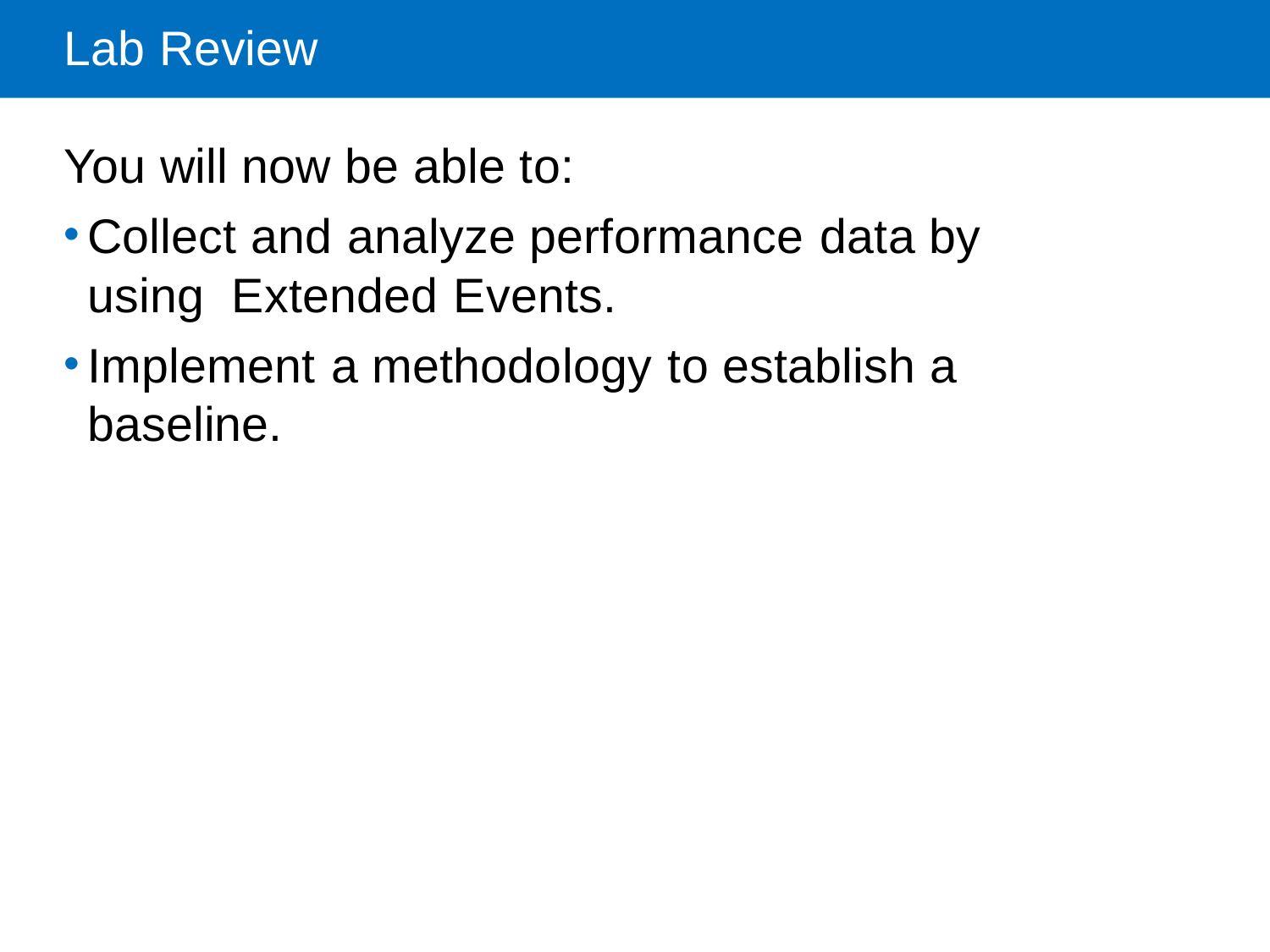

Lab Review

You will now be able to:
Collect and analyze performance data by using  Extended Events.
Implement a methodology to establish a baseline.